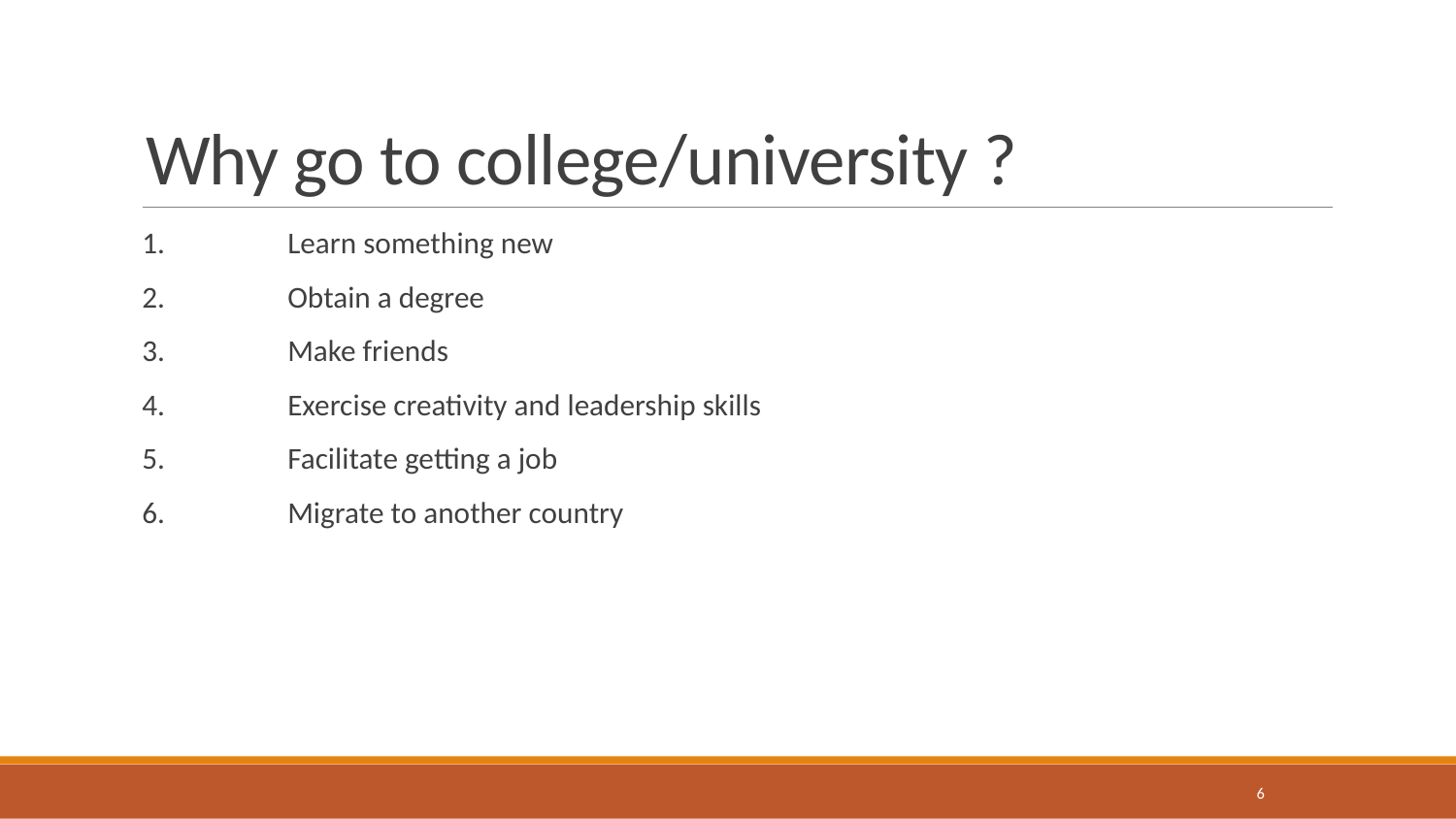

# Why go to college/university ?
1.	Learn something new
2.	Obtain a degree
3.	Make friends
4.	Exercise creativity and leadership skills
5.	Facilitate getting a job
6. 	Migrate to another country
6